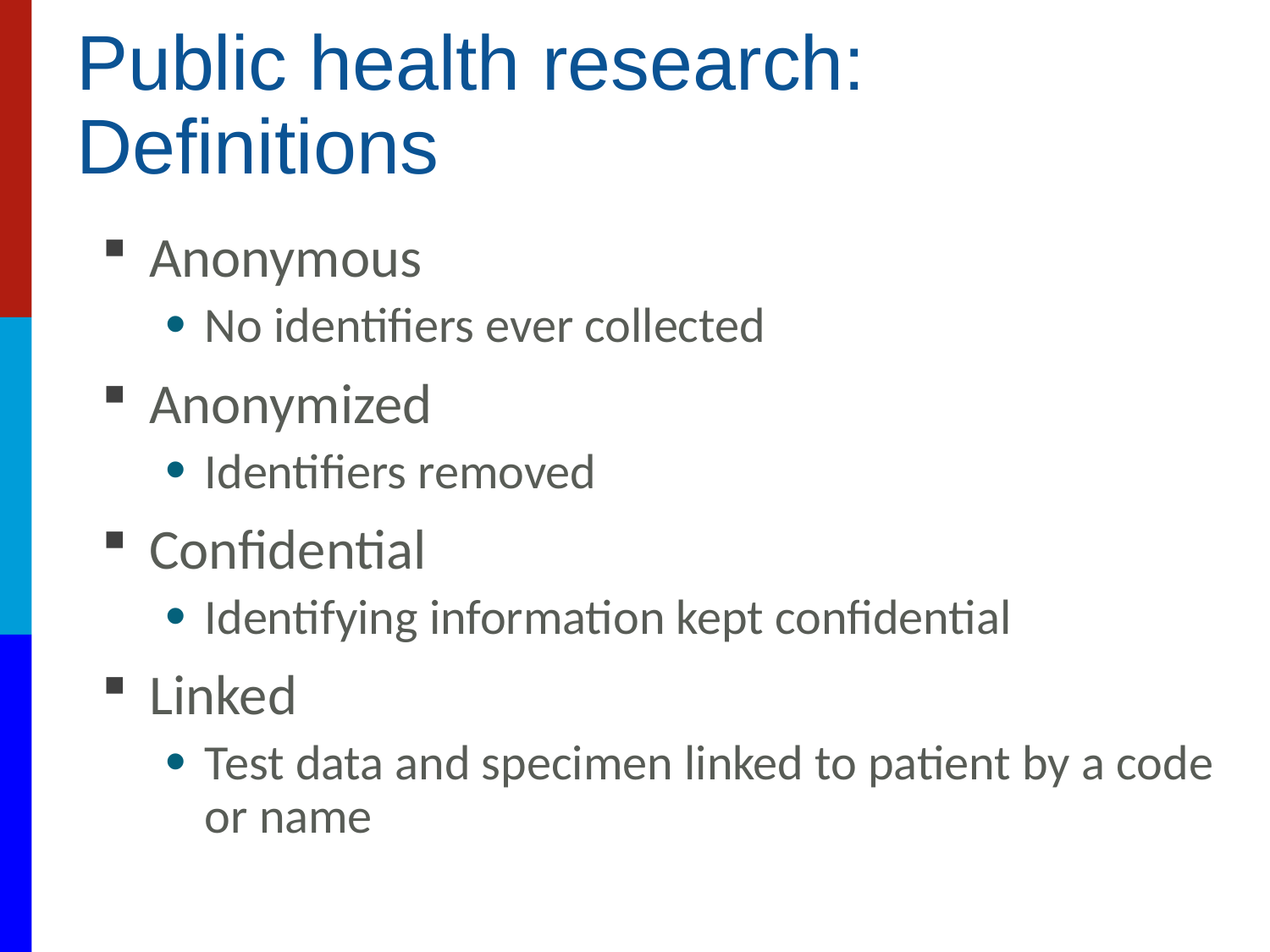

# Public health research: Definitions
Anonymous
No identifiers ever collected
Anonymized
Identifiers removed
Confidential
Identifying information kept confidential
Linked
Test data and specimen linked to patient by a code or name